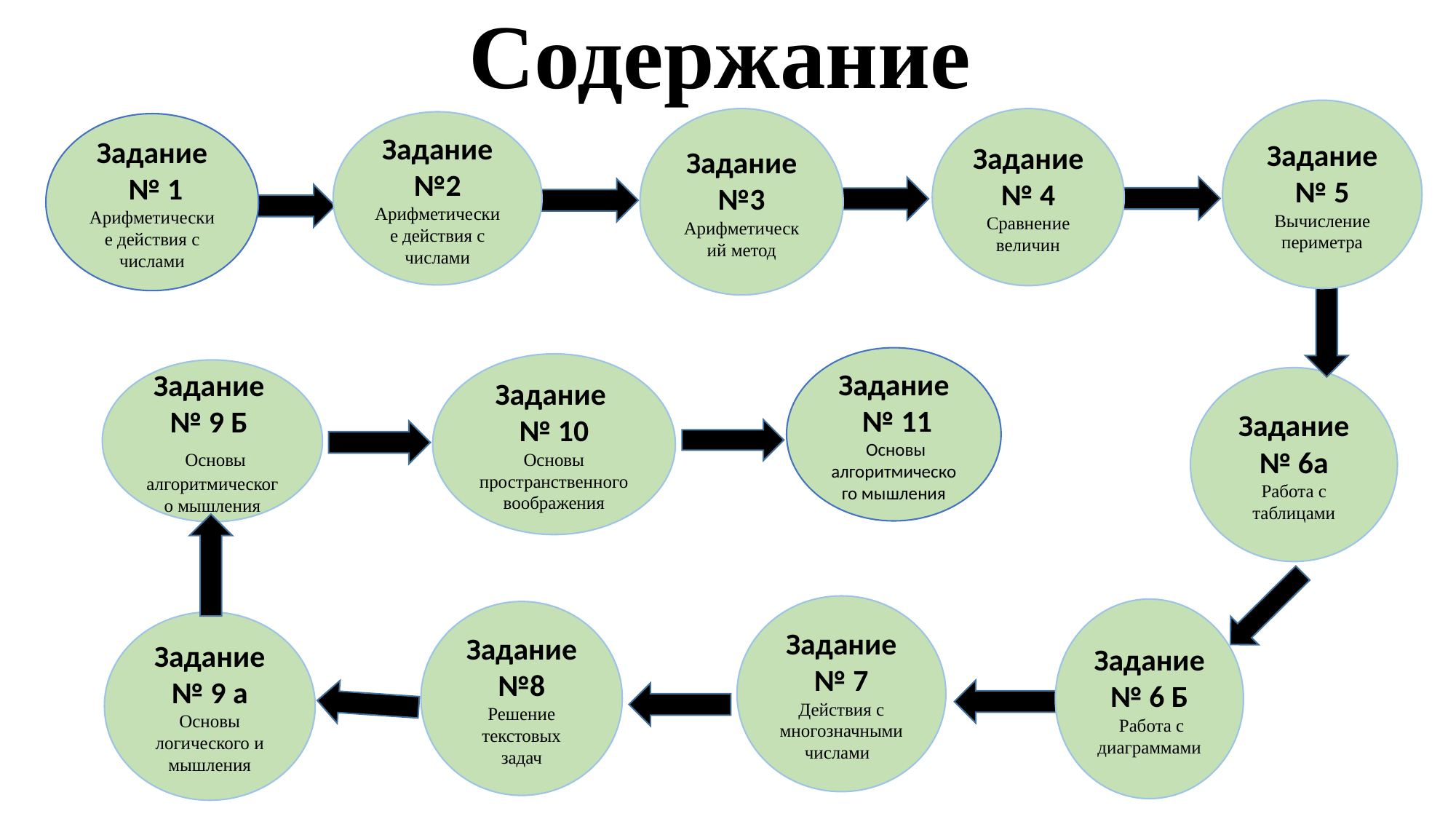

# Содержание

Задание № 5
Вычисление периметра
Задание №3
Арифметический метод
Задание
№ 4
Сравнение величин
Задание №2
Арифметические действия с числами
Задание
 № 1
Арифметические действия с числами

Задание
 № 11
 Основы алгоритмического мышления
Задание
№ 10
Основы пространственного воображения
Задание
№ 9 Б
 Основы алгоритмического мышления
Задание № 6а
Работа с таблицами

Задание
 № 7
Действия с многозначными числами
Задание № 6 Б
 Работа с
диаграммами
Задание
 №8
Решение текстовых задач
Задание
 № 9 а
Основы логического и мышления